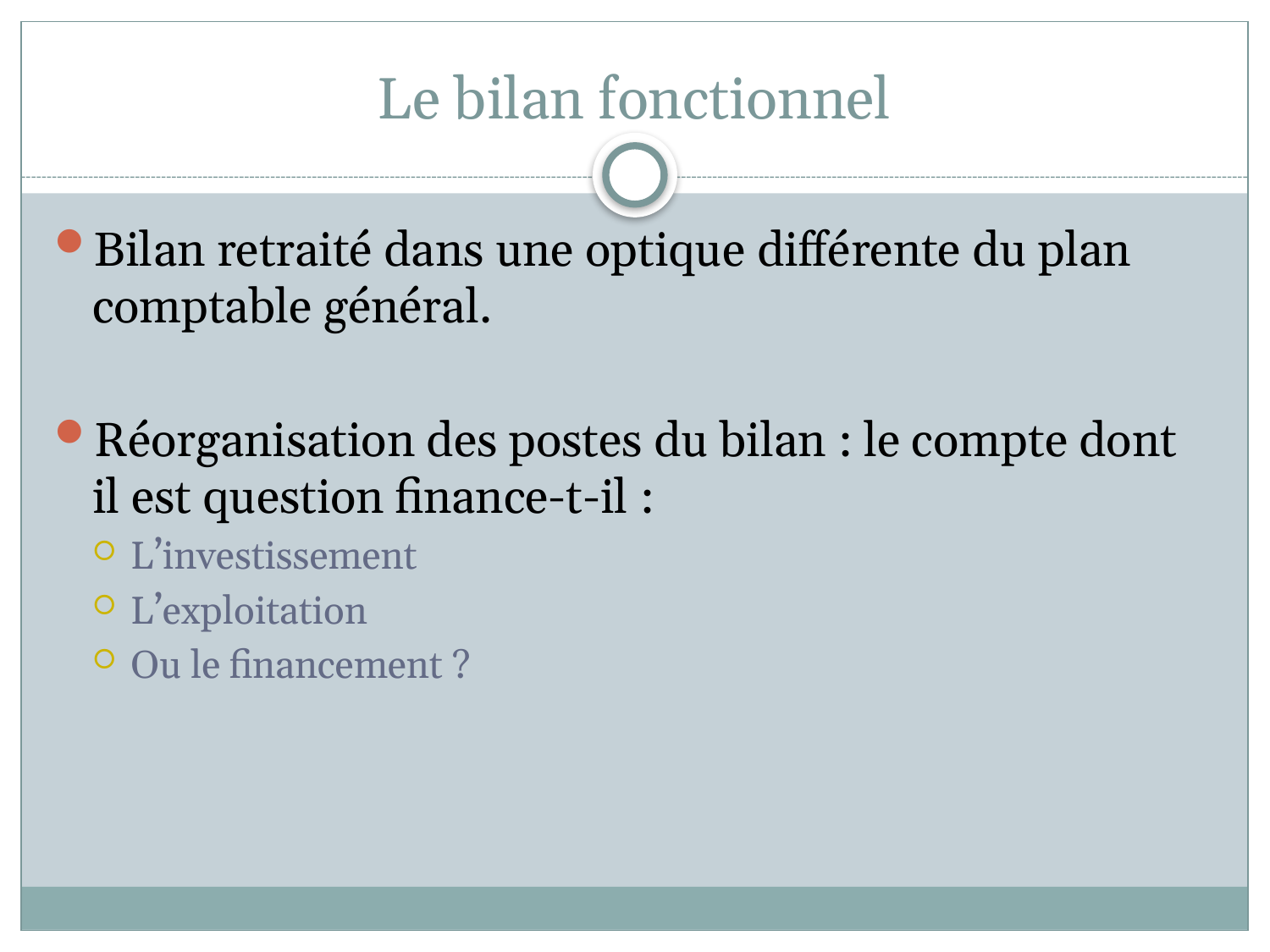

# Le bilan fonctionnel
Bilan retraité dans une optique différente du plan comptable général.

Réorganisation des postes du bilan : le compte dont il est question finance-t-il :
L’investissement
L’exploitation
Ou le financement ?